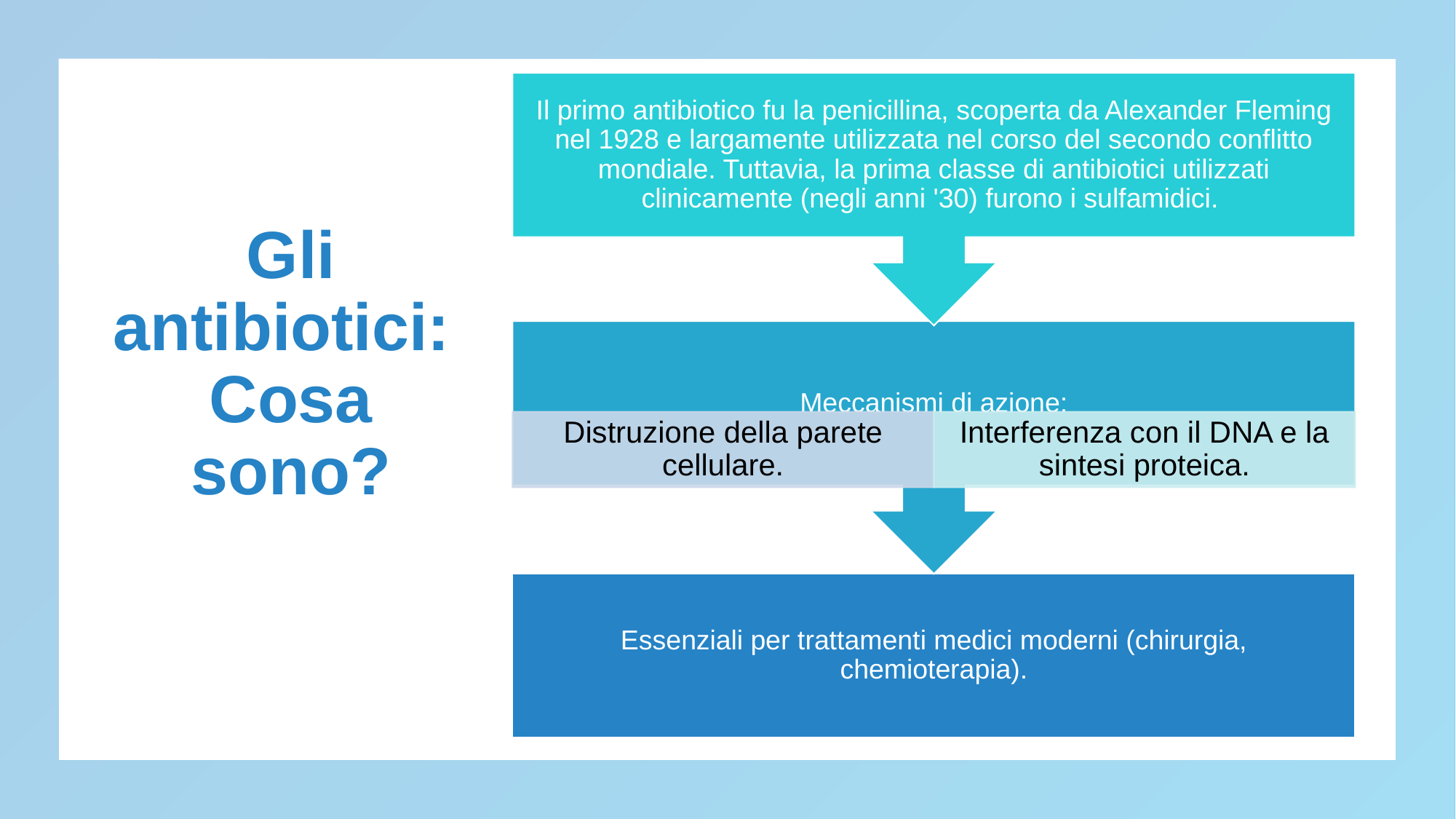

# Gli antibiotici:  Cosa sono?
Essenziali per trattamenti medici moderni (chirurgia, chemioterapia).
Meccanismi di azione:
Distruzione della parete cellulare.
Interferenza con il DNA e la sintesi proteica.
Il primo antibiotico fu la penicillina, scoperta da Alexander Fleming nel 1928 e largamente utilizzata nel corso del secondo conflitto mondiale. Tuttavia, la prima classe di antibiotici utilizzati clinicamente (negli anni '30) furono i sulfamidici.